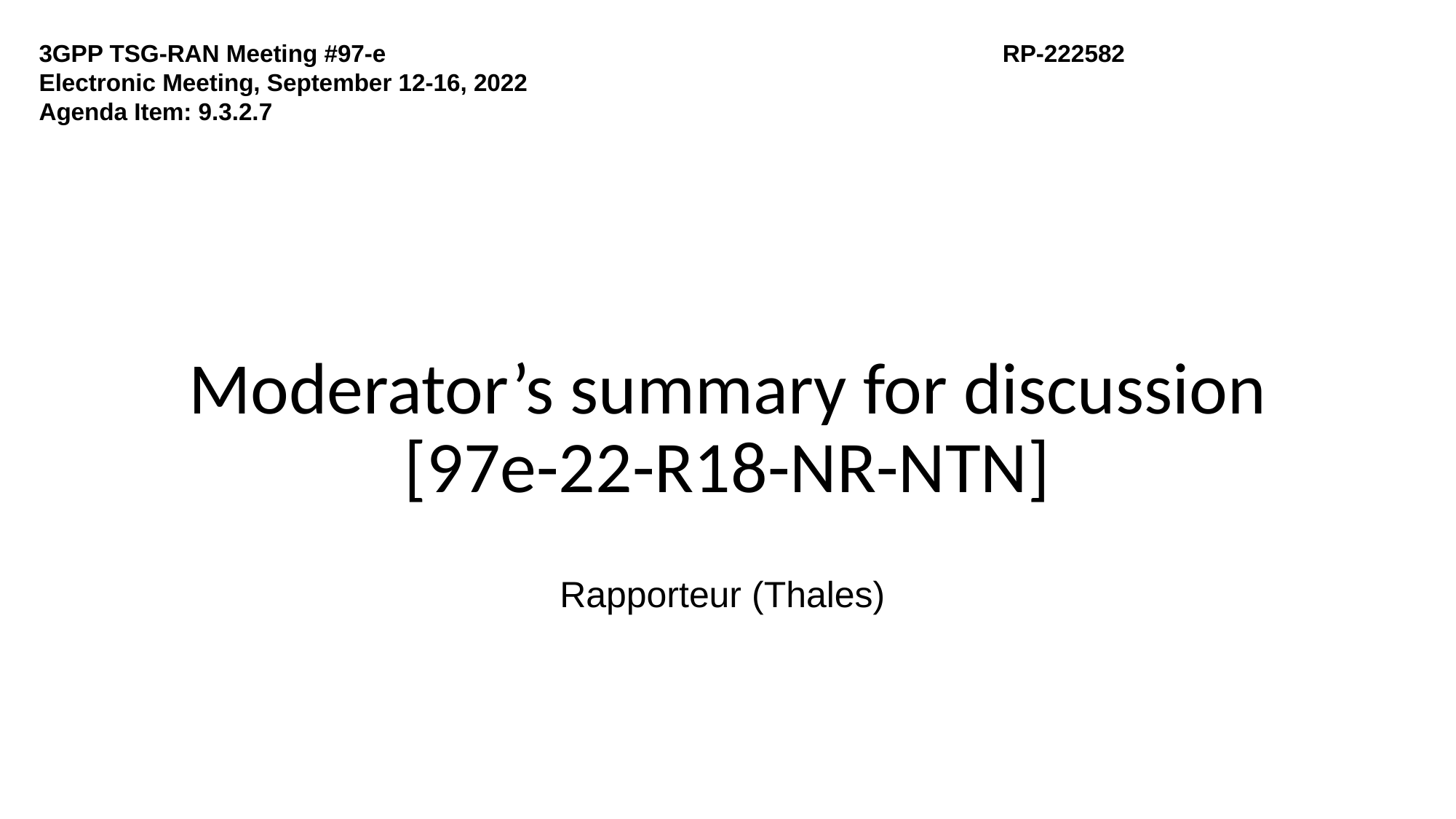

3GPP TSG-RAN Meeting #97-e
Electronic Meeting, September 12-16, 2022
Agenda Item: 9.3.2.7

 RP-222582
# Moderator’s summary for discussion [97e-22-R18-NR-NTN]
Rapporteur (Thales)